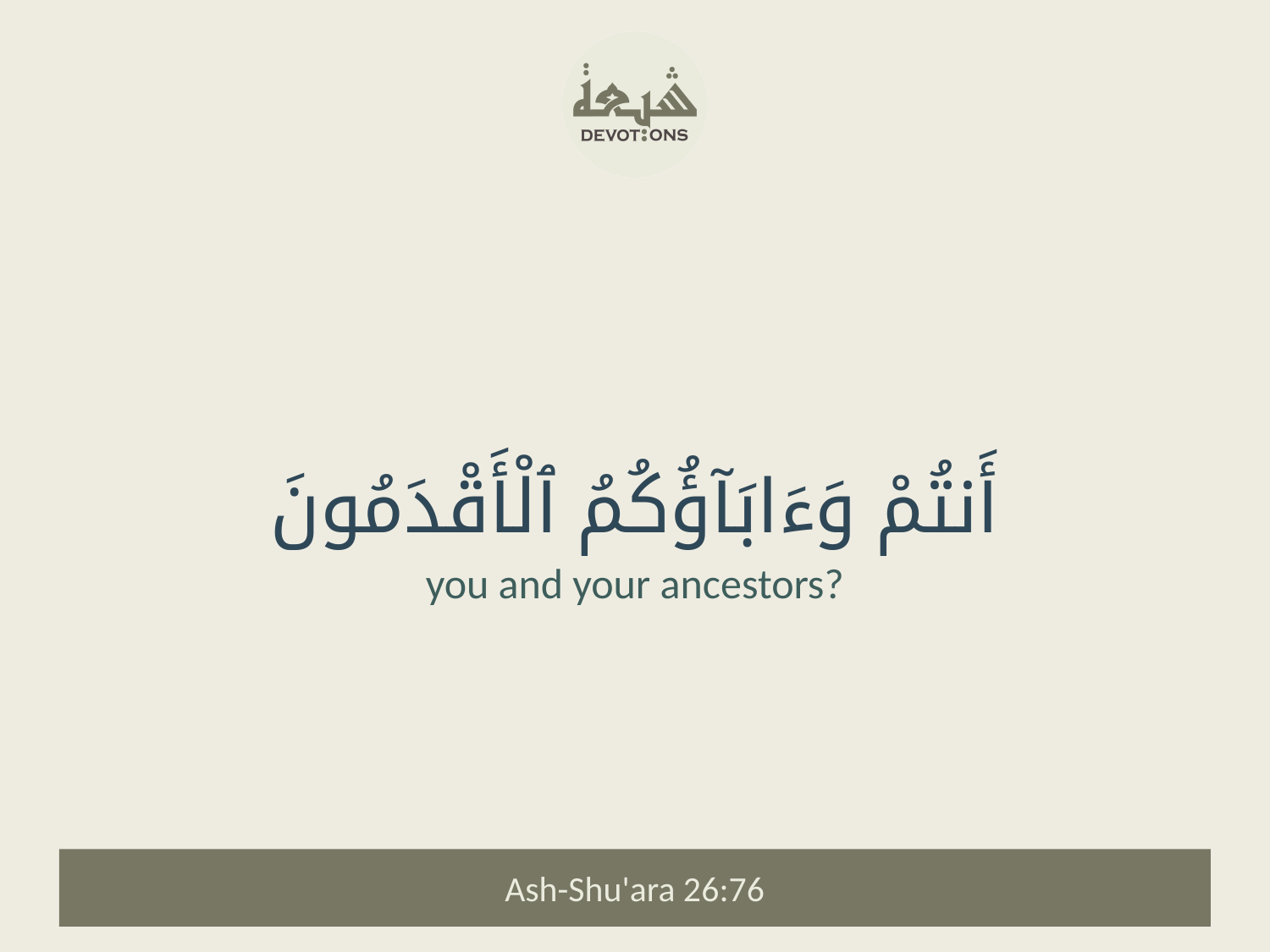

أَنتُمْ وَءَابَآؤُكُمُ ٱلْأَقْدَمُونَ
you and your ancestors?
Ash-Shu'ara 26:76